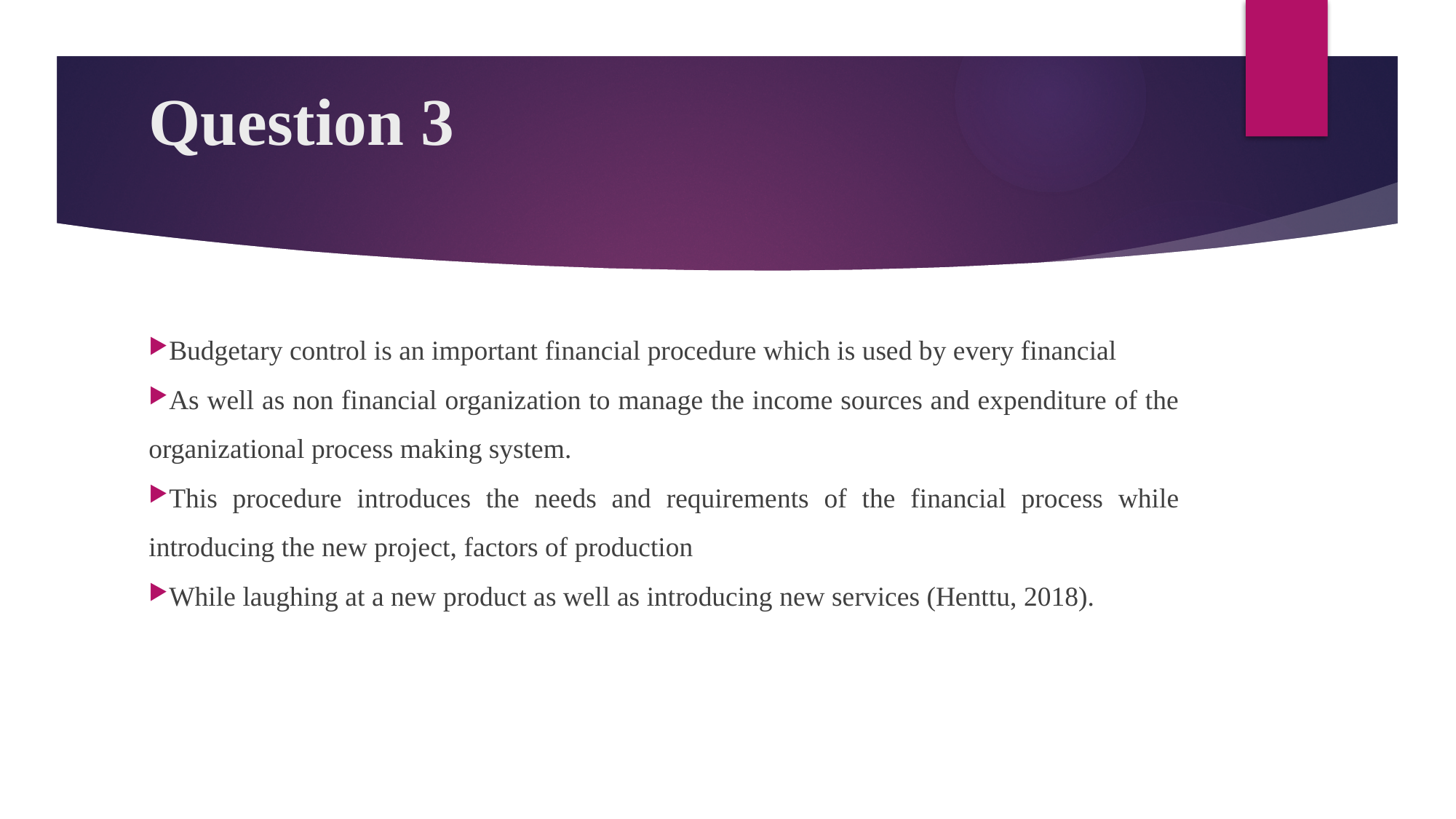

# Question 3
Budgetary control is an important financial procedure which is used by every financial
As well as non financial organization to manage the income sources and expenditure of the organizational process making system.
This procedure introduces the needs and requirements of the financial process while introducing the new project, factors of production
While laughing at a new product as well as introducing new services (Henttu, 2018).